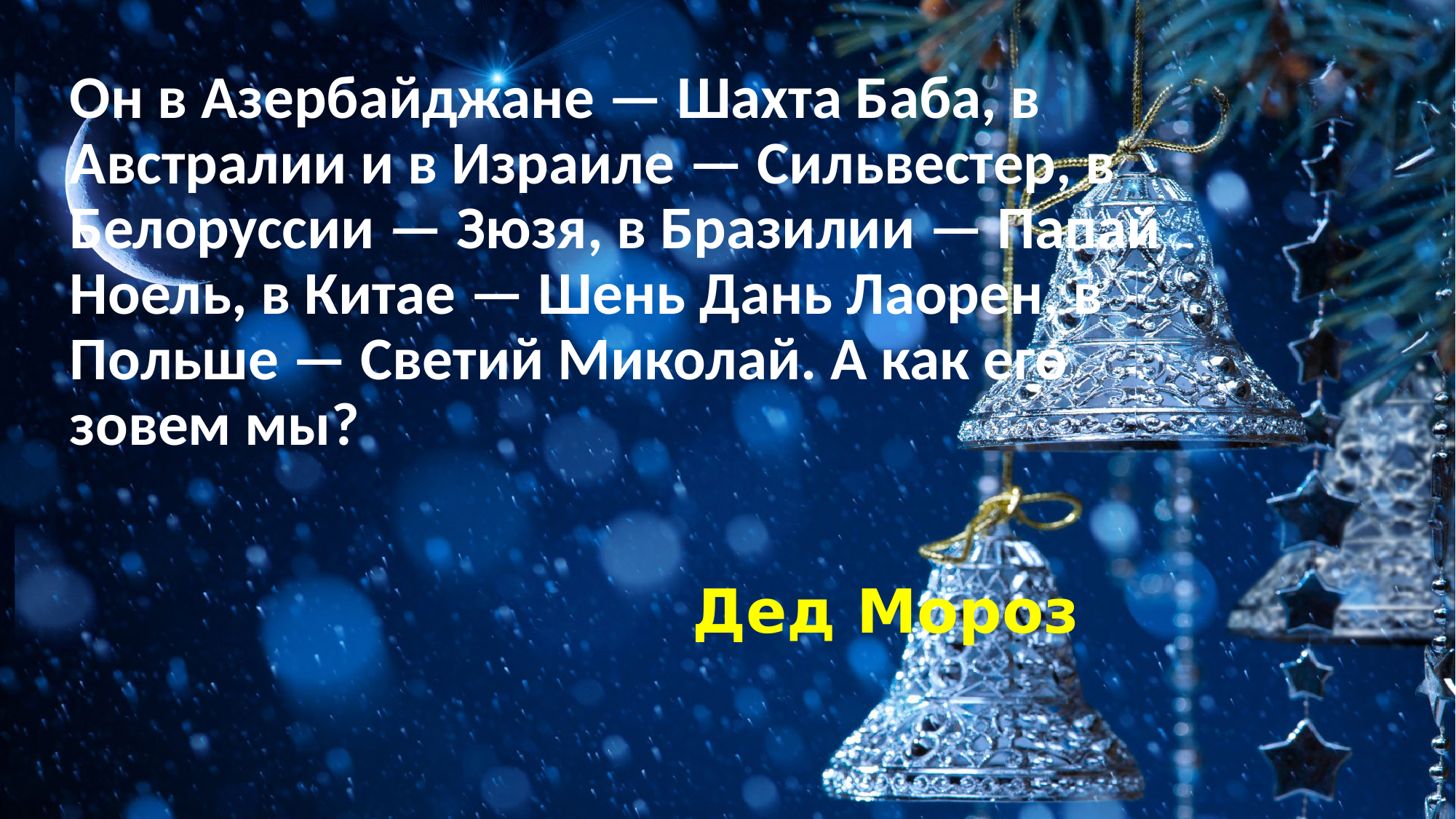

Он в Азербайджане — Шахта Баба, в Австралии и в Израиле — Сильвестер, в Белоруссии — Зюзя, в Бразилии — Папай Ноель, в Китае — Шень Дань Лаорен, в Польше — Светий Миколай. А как его               зовем мы?
Дед Мороз